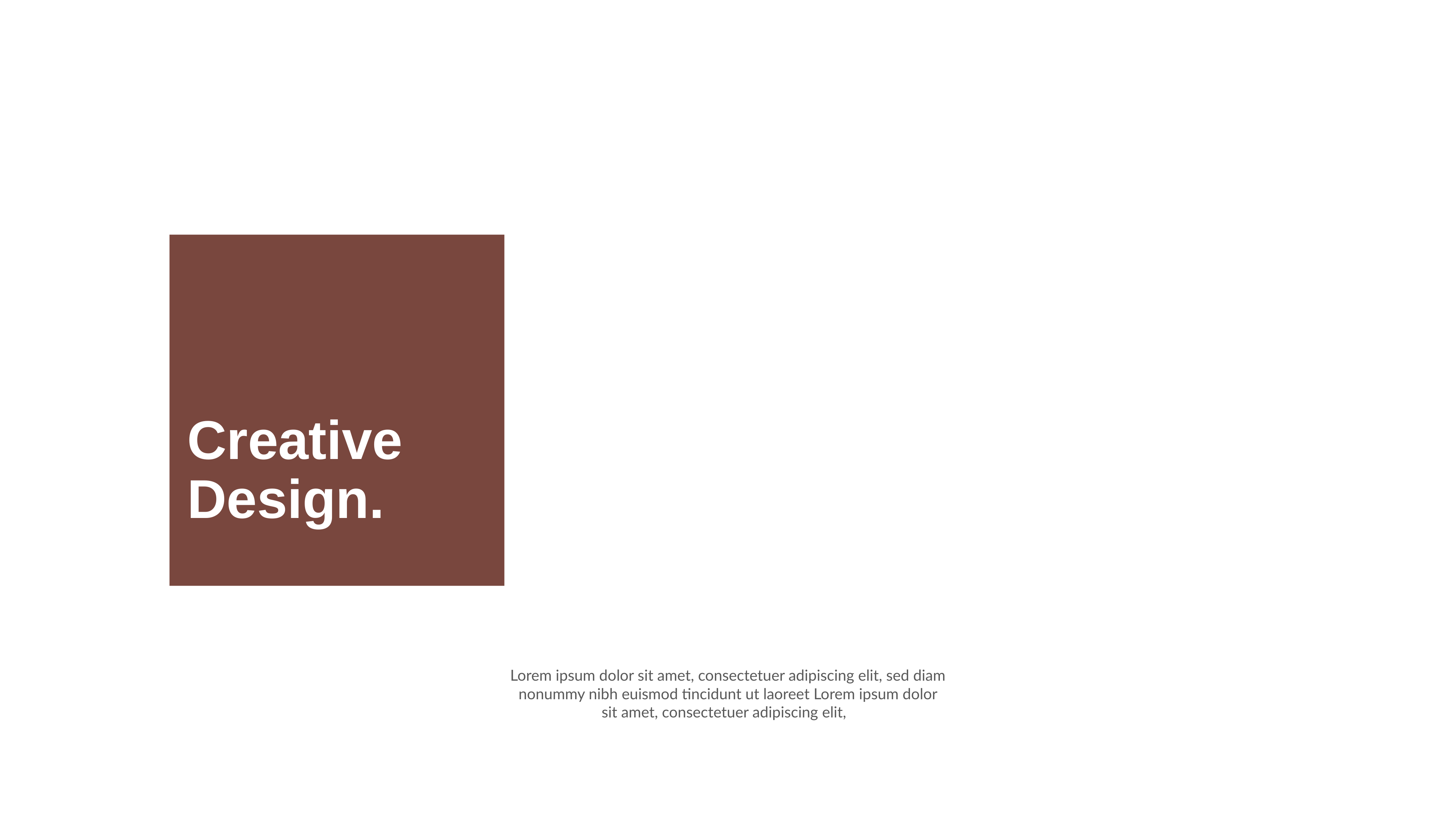

Creative
Design.
Lorem ipsum dolor sit amet, consectetuer adipiscing elit, sed diam nonummy nibh euismod tincidunt ut laoreet Lorem ipsum dolor sit amet, consectetuer adipiscing elit,